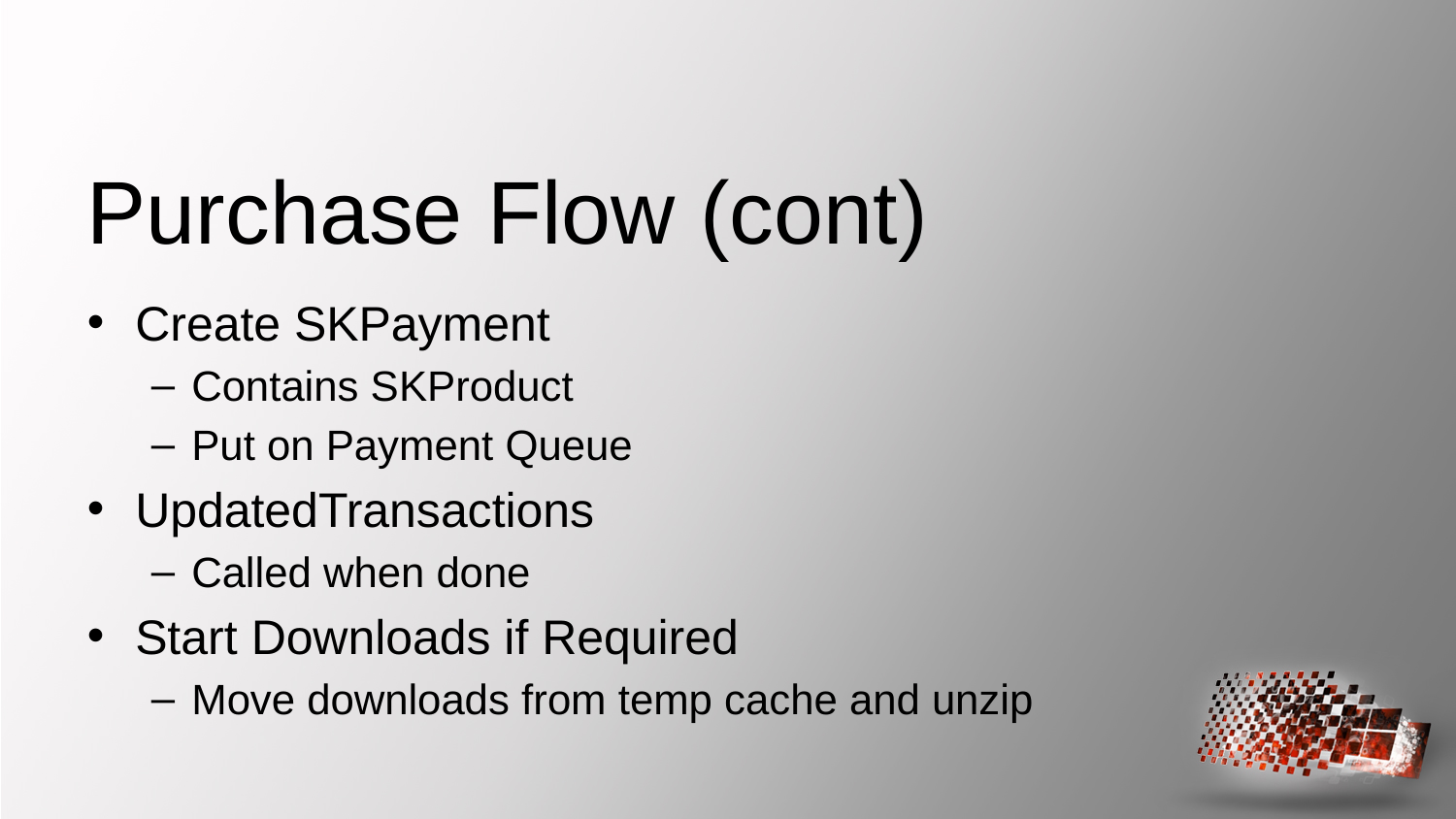

# Purchase Flow (cont)
Create SKPayment
Contains SKProduct
Put on Payment Queue
UpdatedTransactions
Called when done
Start Downloads if Required
Move downloads from temp cache and unzip